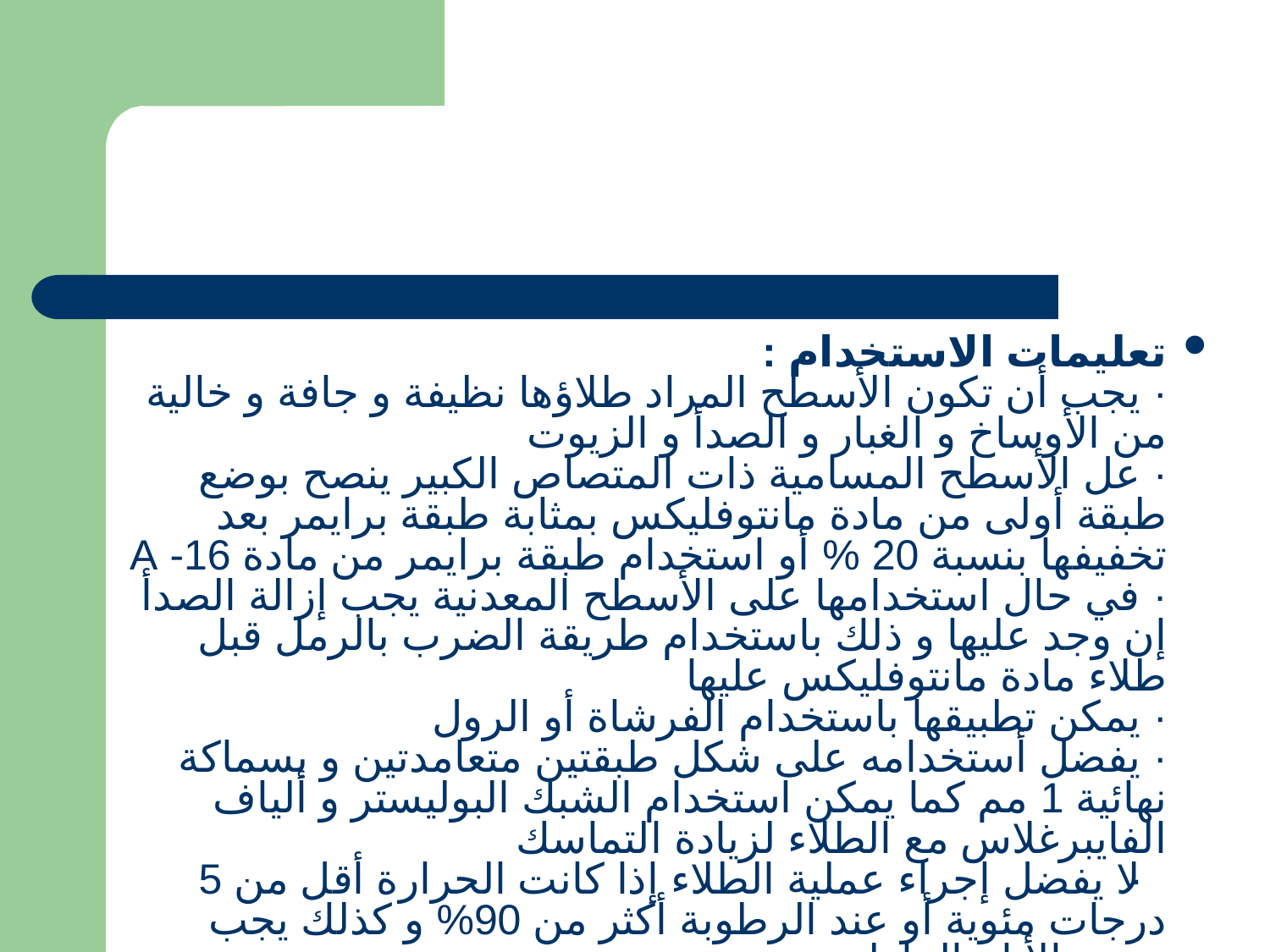

تعليمات الاستخدام :
· يجب أن تكون الأسطح المراد طلاؤها نظيفة و جافة و خالية من الأوساخ و الغبار و الصدأ و الزيوت
· عل الأسطح المسامية ذات المتصاص الكبير ينصح بوضع طبقة أولى من مادة مانتوفليكس بمثابة طبقة برايمر بعد تخفيفها بنسبة 20 % أو استخدام طبقة برايمر من مادة 16- A
· في حال استخدامها على الأسطح المعدنية يجب إزالة الصدأ إن وجد عليها و ذلك باستخدام طريقة الضرب بالرمل قبل طلاء مادة مانتوفليكس عليها
· يمكن تطبيقها باستخدام الفرشاة أو الرول
· يفضل أستخدامه على شكل طبقتين متعامدتين و بسماكة نهائية 1 مم كما يمكن استخدام الشبك البوليستر و ألياف الفايبرغلاس مع الطلاء لزيادة التماسك
· لا يفضل إجراء عملية الطلاء إذا كانت الحرارة أقل من 5 درجات مئوية أو عند الرطوبة أكثر من 90% و كذلك يجب تجنب الأيام الماطرة